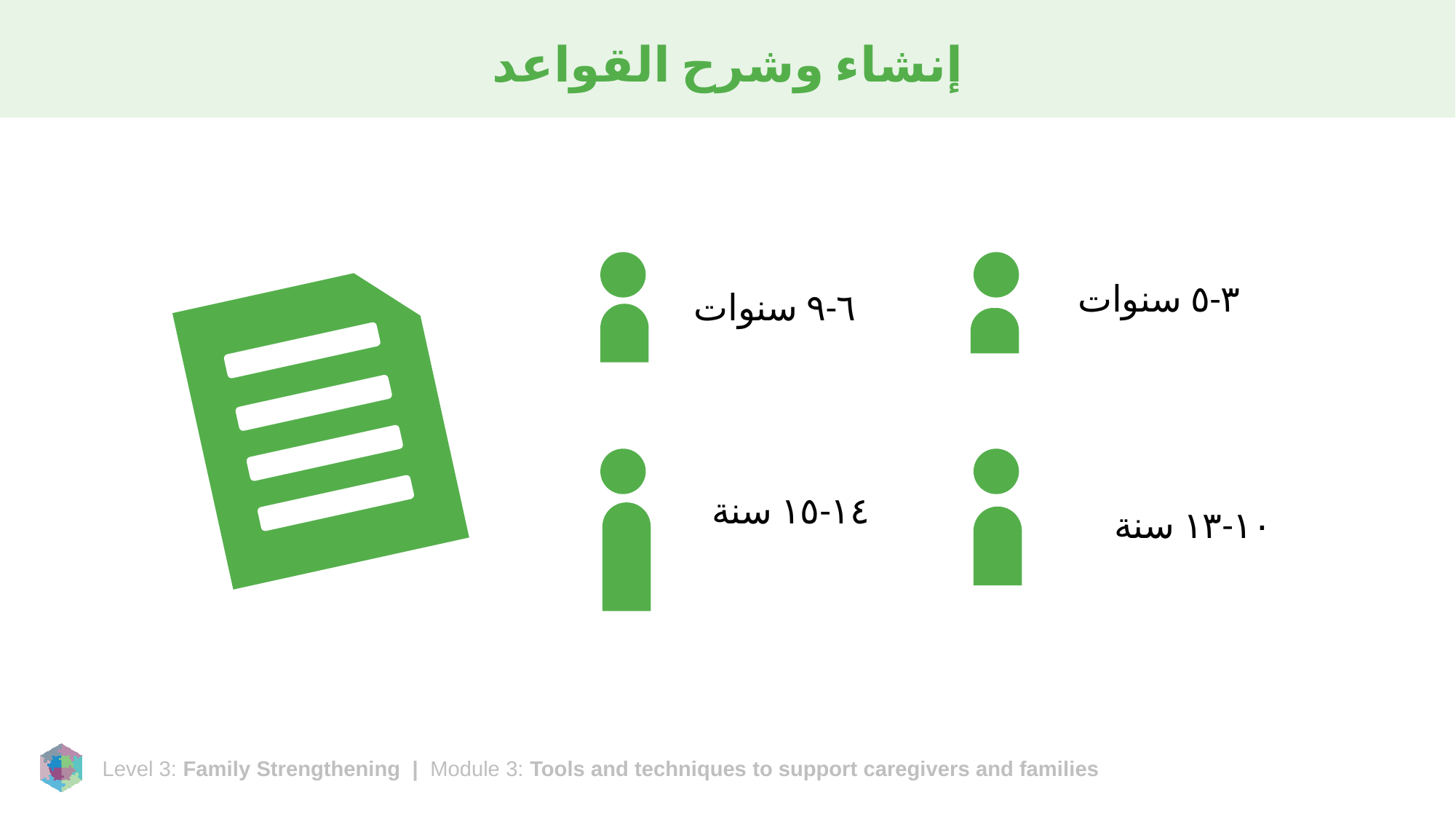

# إنشاء وشرح القواعد

٣-٥ سنوات
٦-٩ سنوات

١٤-١٥ سنة
١٠-١٣ سنة